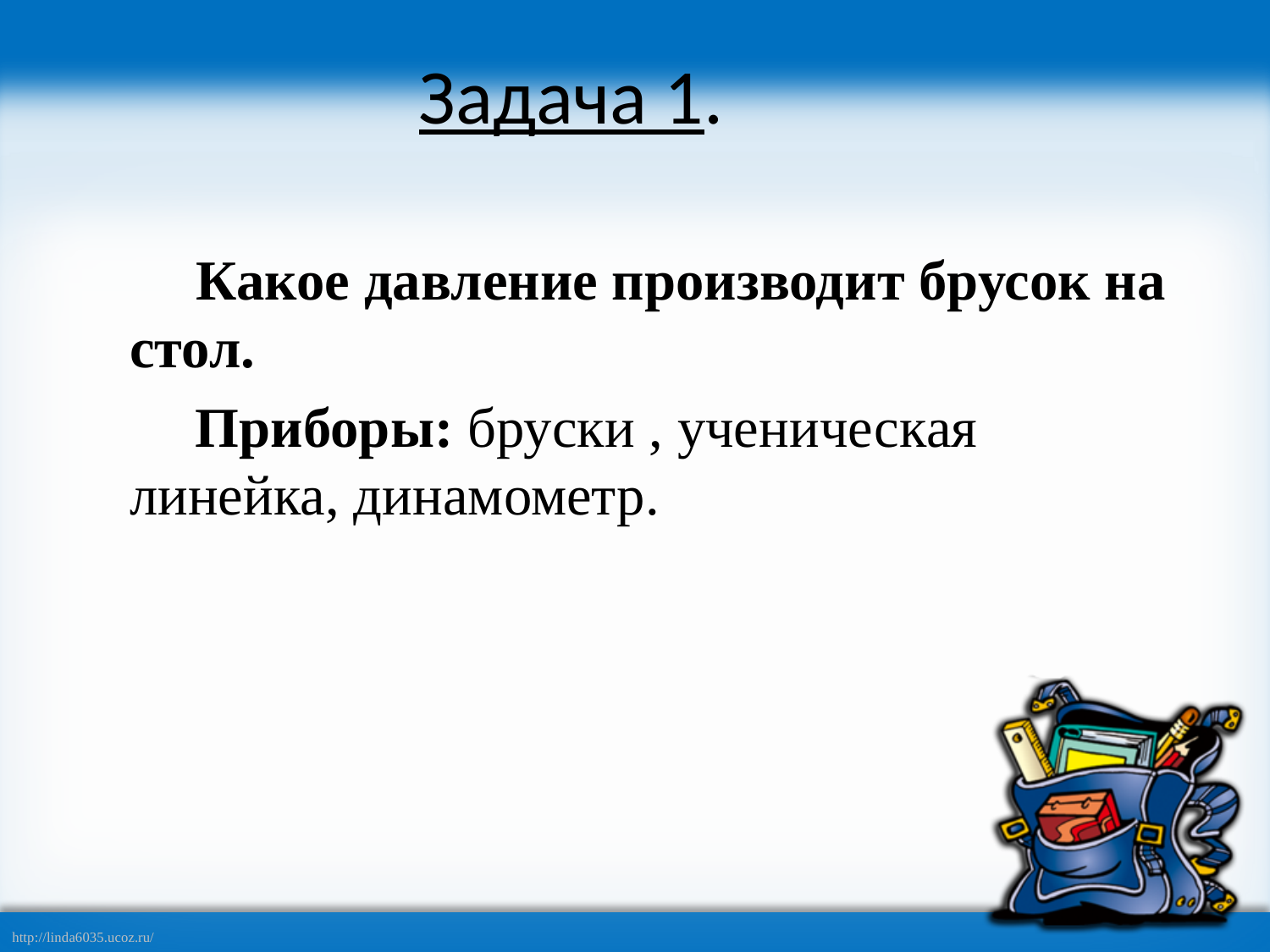

Задача 1.

         Какое давление производит брусок на стол.
        Приборы: бруски , ученическая линейка, динамометр.